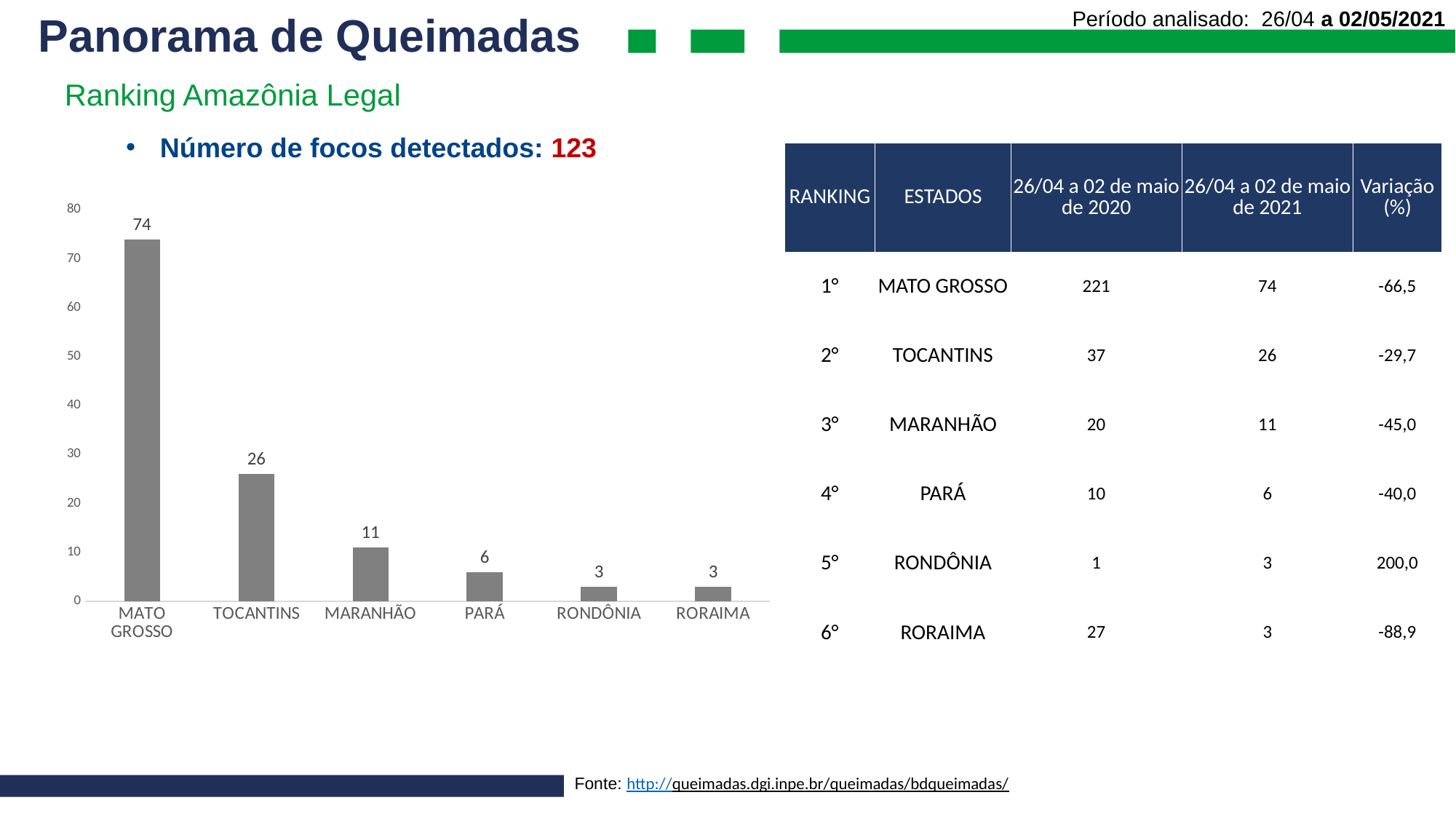

Período analisado:  26/04 a 02/05/2021
Panorama de Queimadas
Ranking Amazônia Legal
Número de focos detectados: 123
| RANKING | ESTADOS | 26/04 a 02 de maio de 2020 | 26/04 a 02 de maio de 2021 | Variação (%) |
| --- | --- | --- | --- | --- |
| 1° | MATO GROSSO | 221 | 74 | -66,5 |
| 2° | TOCANTINS | 37 | 26 | -29,7 |
| 3° | MARANHÃO | 20 | 11 | -45,0 |
| 4° | PARÁ | 10 | 6 | -40,0 |
| 5° | RONDÔNIA | 1 | 3 | 200,0 |
| 6° | RORAIMA | 27 | 3 | -88,9 |

### Chart

| Category |  |
|---|---|
| MATO GROSSO | 74.0 |
| TOCANTINS | 26.0 |
| MARANHÃO | 11.0 |
| PARÁ | 6.0 |
| RONDÔNIA | 3.0 |
| RORAIMA | 3.0 |
Fonte: http://queimadas.dgi.inpe.br/queimadas/bdqueimadas/